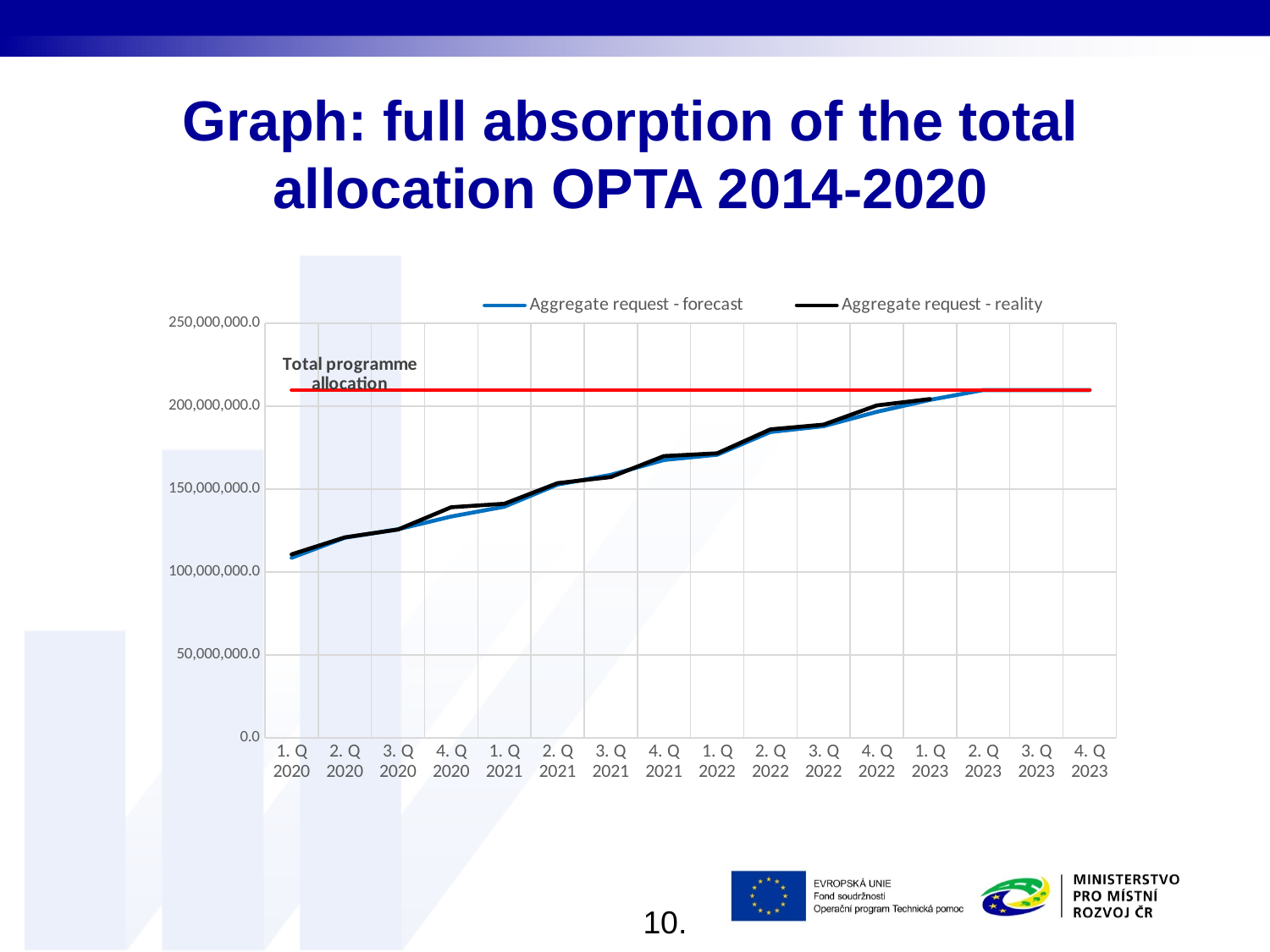

# Graph: full absorption of the total allocation OPTA 2014-2020

[unsupported chart]

10.